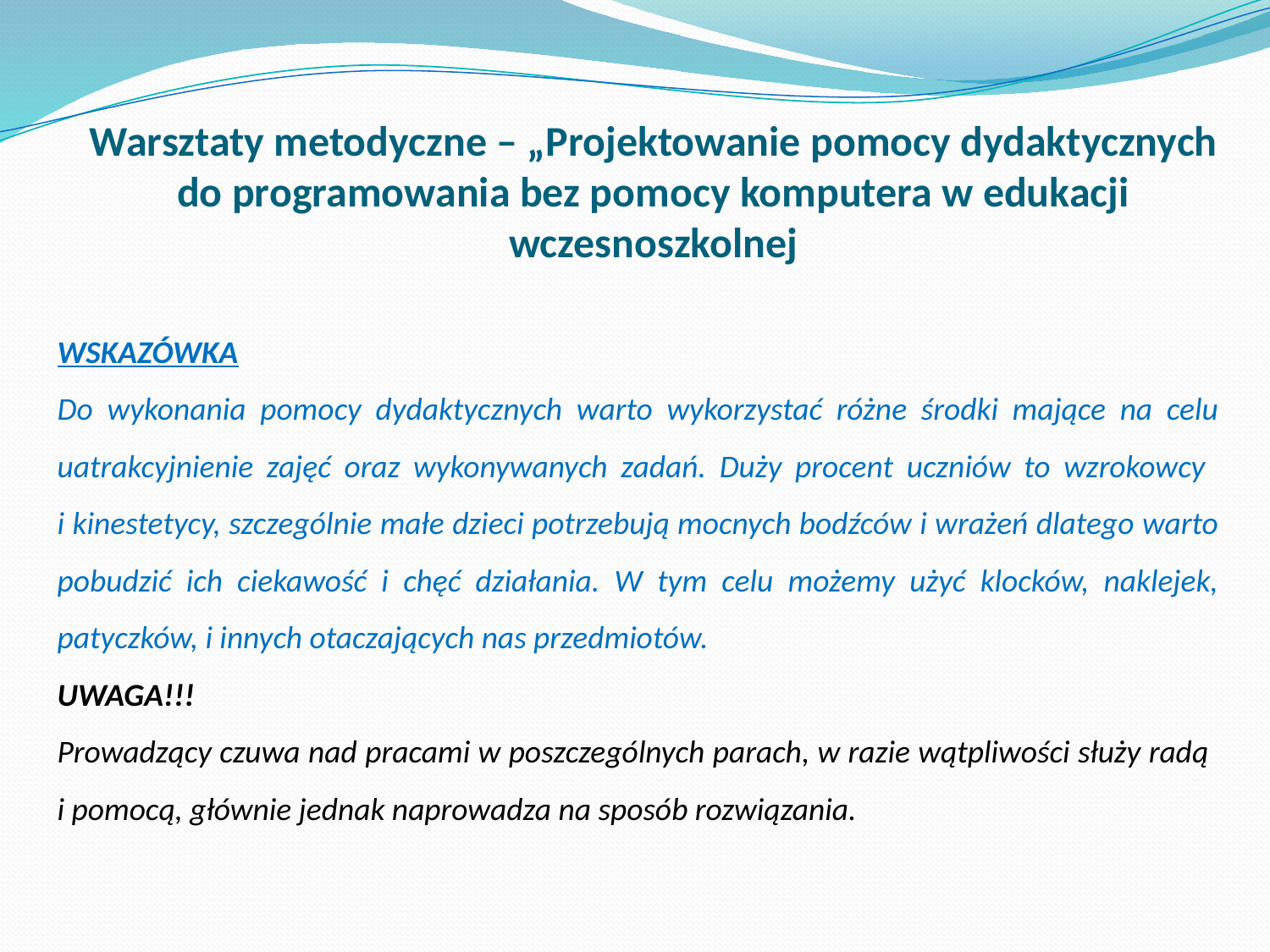

# Warsztaty metodyczne – „Projektowanie pomocy dydaktycznych do programowania bez pomocy komputera w edukacji wczesnoszkolnej
WSKAZÓWKA
Do wykonania pomocy dydaktycznych warto wykorzystać różne środki mające na celu uatrakcyjnienie zajęć oraz wykonywanych zadań. Duży procent uczniów to wzrokowcy
i kinestetycy, szczególnie małe dzieci potrzebują mocnych bodźców i wrażeń dlatego warto pobudzić ich ciekawość i chęć działania. W tym celu możemy użyć klocków, naklejek, patyczków, i innych otaczających nas przedmiotów.
UWAGA!!!
Prowadzący czuwa nad pracami w poszczególnych parach, w razie wątpliwości służy radą i pomocą, głównie jednak naprowadza na sposób rozwiązania.